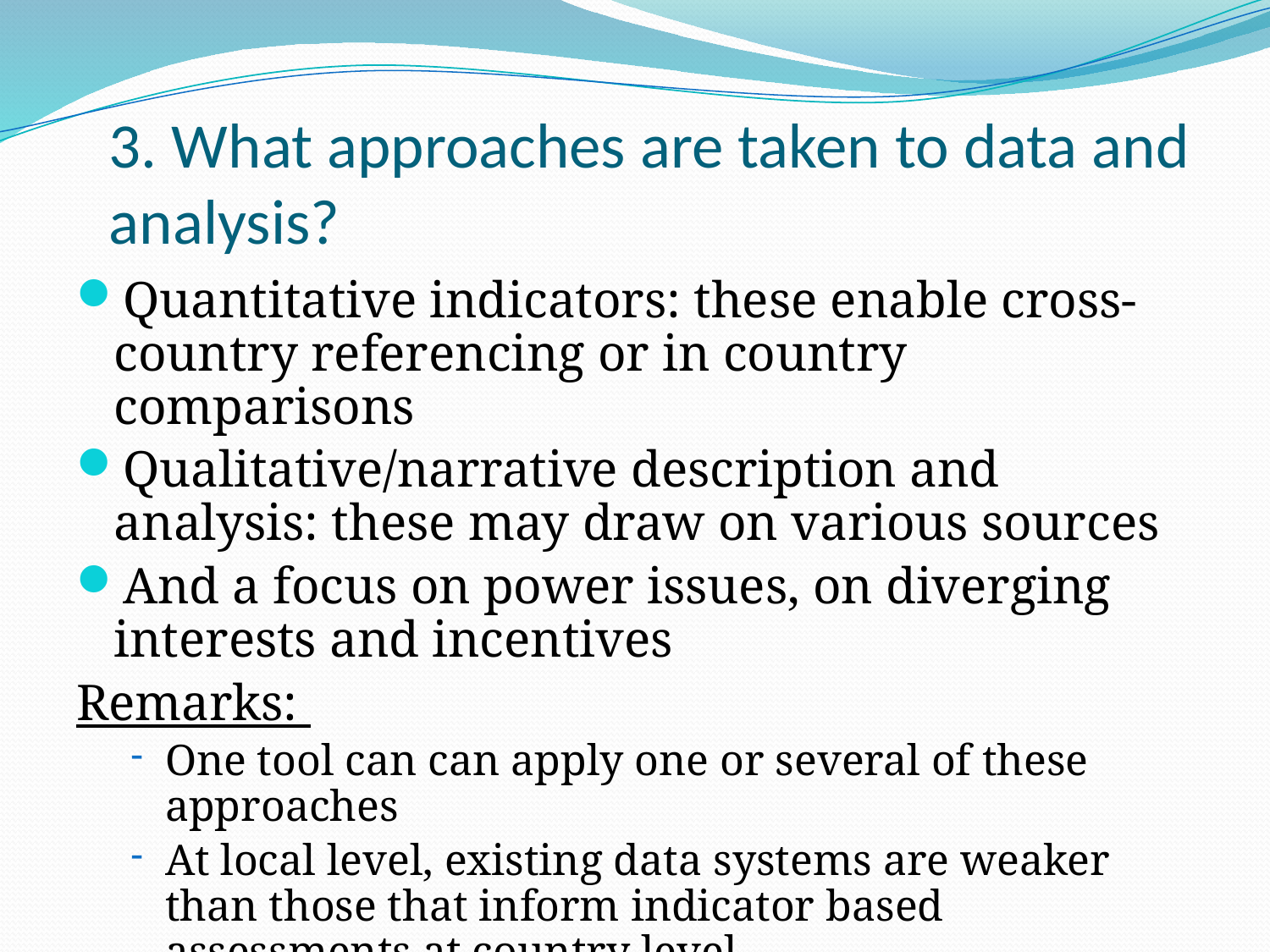

# 3. What approaches are taken to data and analysis?
Quantitative indicators: these enable cross-country referencing or in country comparisons
Qualitative/narrative description and analysis: these may draw on various sources
And a focus on power issues, on diverging interests and incentives
Remarks:
One tool can can apply one or several of these approaches
At local level, existing data systems are weaker than those that inform indicator based assessments at country level